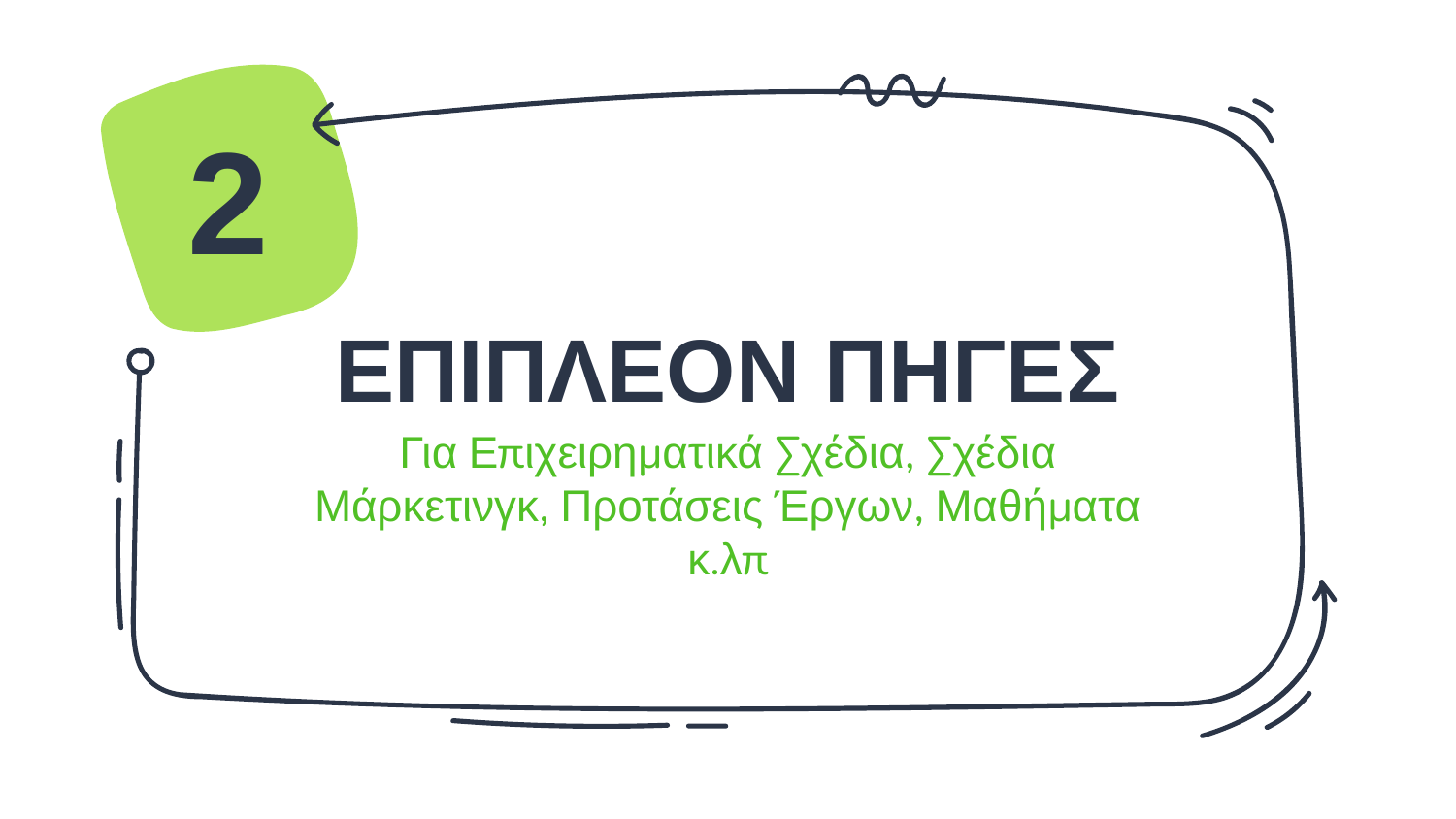

2
# ΕΠΙΠΛΕΟΝ ΠΗΓΕΣ
Για Επιχειρηματικά Σχέδια, Σχέδια Μάρκετινγκ, Προτάσεις Έργων, Μαθήματα κ.λπ